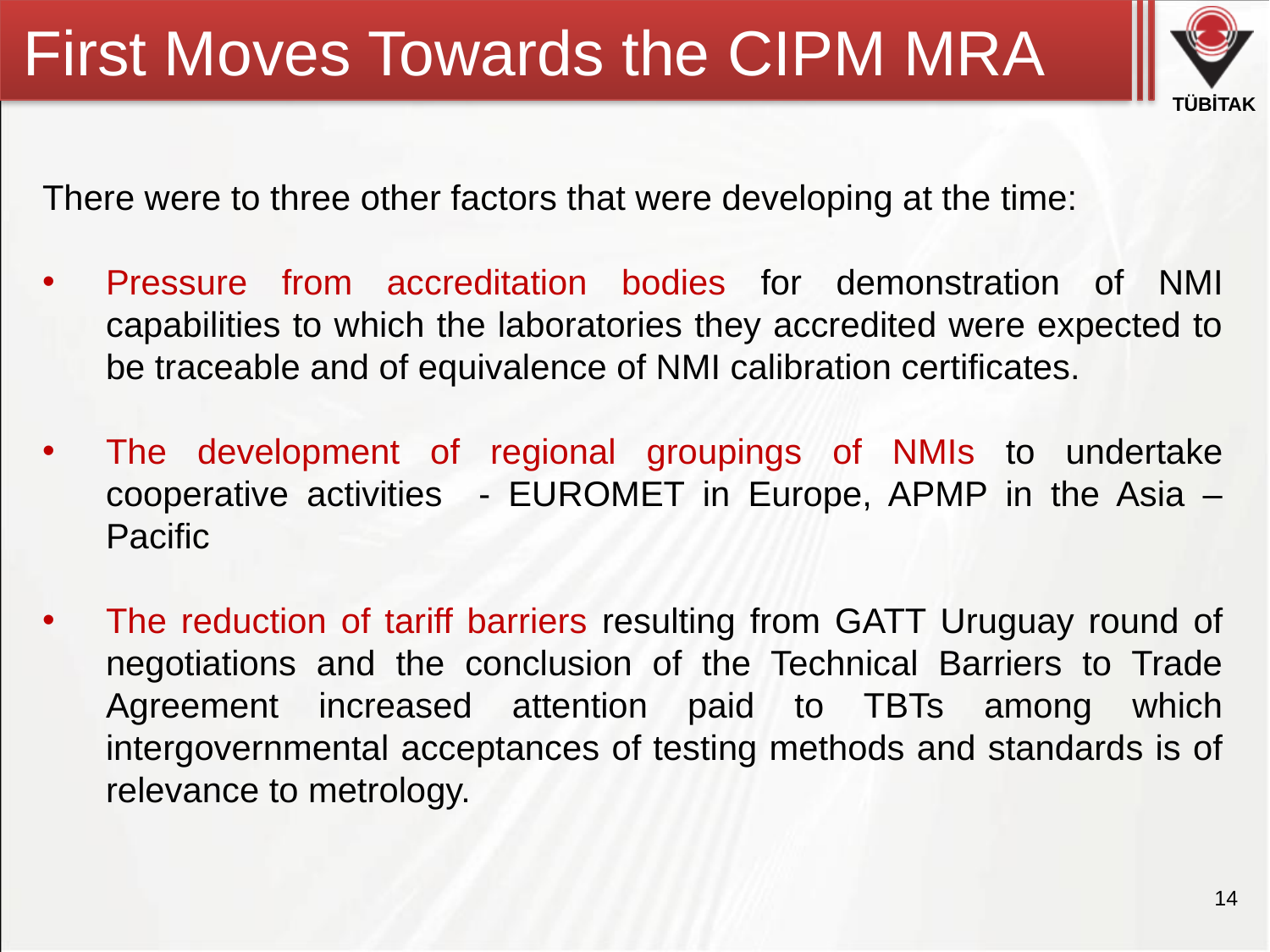

First Moves Towards the CIPM MRA
There were to three other factors that were developing at the time:

Pressure from accreditation bodies for demonstration of NMI capabilities to which the laboratories they accredited were expected to be traceable and of equivalence of NMI calibration certificates.

The development of regional groupings of NMIs to undertake cooperative activities  - EUROMET in Europe, APMP in the Asia – Pacific

The reduction of tariff barriers resulting from GATT Uruguay round of negotiations and the conclusion of the Technical Barriers to Trade Agreement increased attention paid to TBTs among which intergovernmental acceptances of testing methods and standards is of relevance to metrology.
14